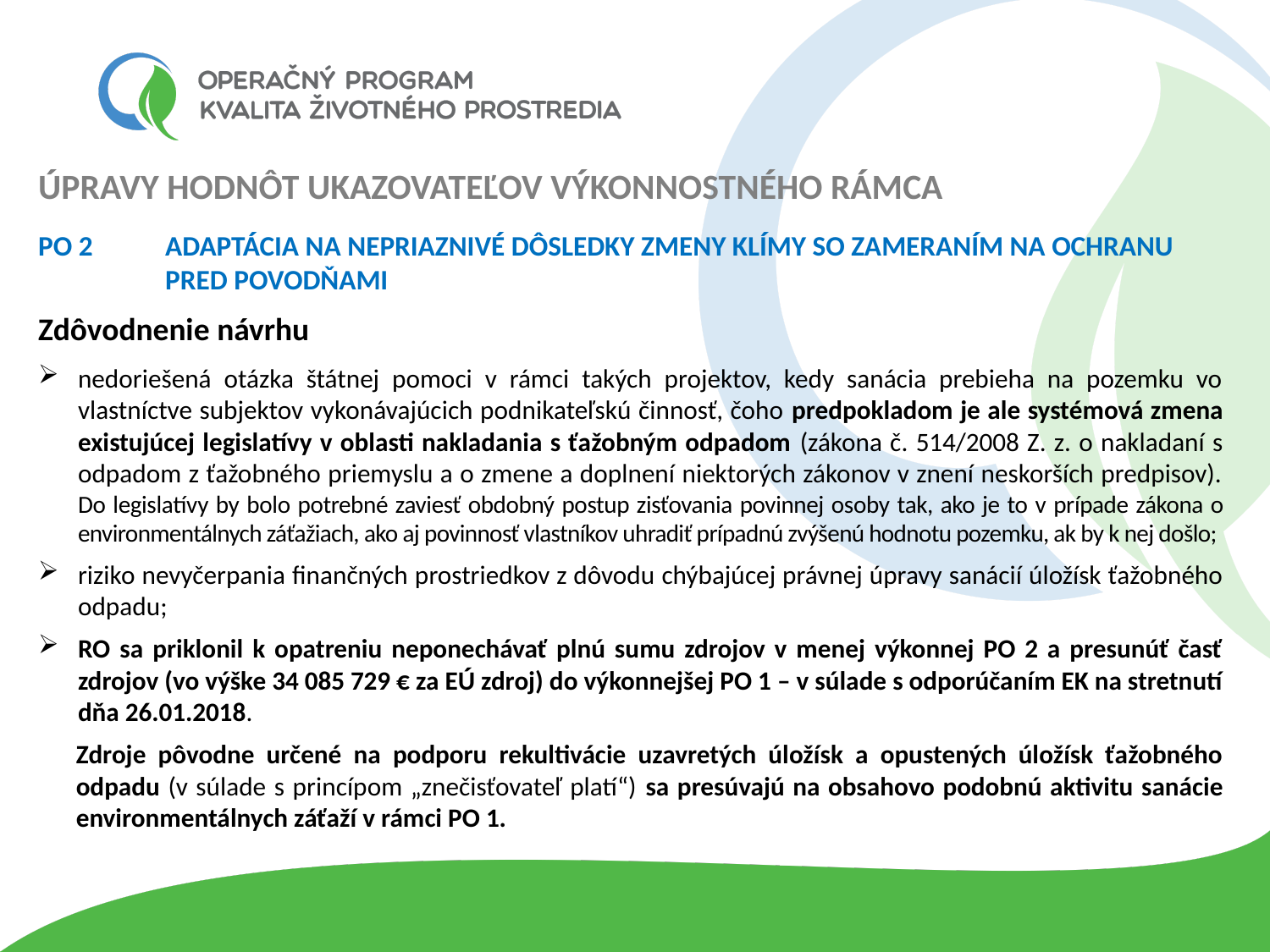

Úpravy hodnôt ukazovateľov výkonnostného rámca

PO 2 	Adaptácia na nepriaznivé dôsledky zmeny klímy so zameraním na ochranu 	pred povodňami
Zdôvodnenie návrhu
nedoriešená otázka štátnej pomoci v rámci takých projektov, kedy sanácia prebieha na pozemku vo vlastníctve subjektov vykonávajúcich podnikateľskú činnosť, čoho predpokladom je ale systémová zmena existujúcej legislatívy v oblasti nakladania s ťažobným odpadom (zákona č. 514/2008 Z. z. o nakladaní s odpadom z ťažobného priemyslu a o zmene a doplnení niektorých zákonov v znení neskorších predpisov). Do legislatívy by bolo potrebné zaviesť obdobný postup zisťovania povinnej osoby tak, ako je to v prípade zákona o environmentálnych záťažiach, ako aj povinnosť vlastníkov uhradiť prípadnú zvýšenú hodnotu pozemku, ak by k nej došlo;
riziko nevyčerpania finančných prostriedkov z dôvodu chýbajúcej právnej úpravy sanácií úložísk ťažobného odpadu;
RO sa priklonil k opatreniu neponechávať plnú sumu zdrojov v menej výkonnej PO 2 a presunúť časť zdrojov (vo výške 34 085 729 € za EÚ zdroj) do výkonnejšej PO 1 – v súlade s odporúčaním EK na stretnutí dňa 26.01.2018.
Zdroje pôvodne určené na podporu rekultivácie uzavretých úložísk a opustených úložísk ťažobného odpadu (v súlade s princípom „znečisťovateľ platí“) sa presúvajú na obsahovo podobnú aktivitu sanácie environmentálnych záťaží v rámci PO 1.